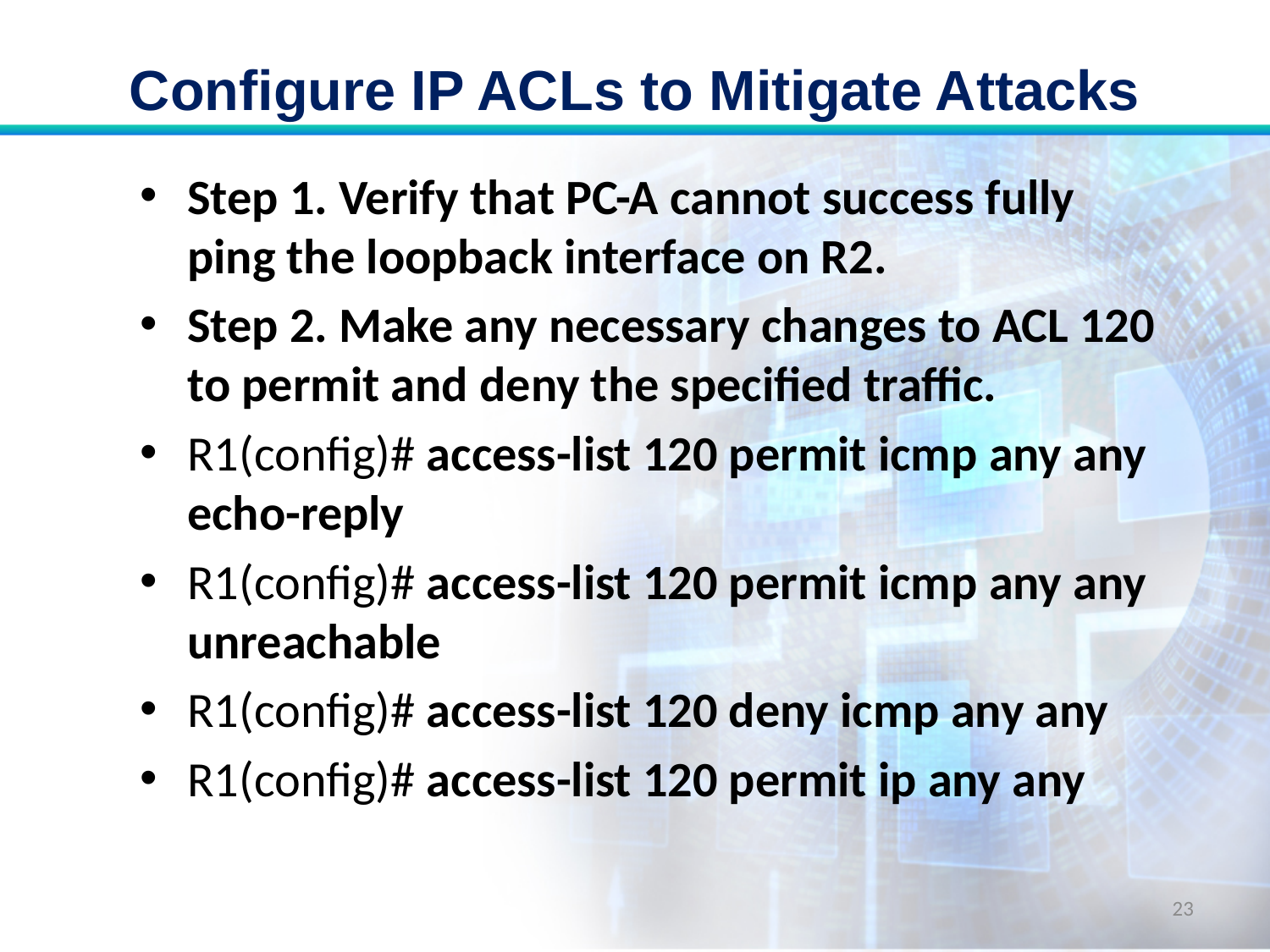

# Configure IP ACLs to Mitigate Attacks
Step 1. Verify that PC-A cannot success fully ping the loopback interface on R2.
Step 2. Make any necessary changes to ACL 120 to permit and deny the specified traffic.
R1(config)# access-list 120 permit icmp any any echo-reply
R1(config)# access-list 120 permit icmp any any unreachable
R1(config)# access-list 120 deny icmp any any
R1(config)# access-list 120 permit ip any any
23